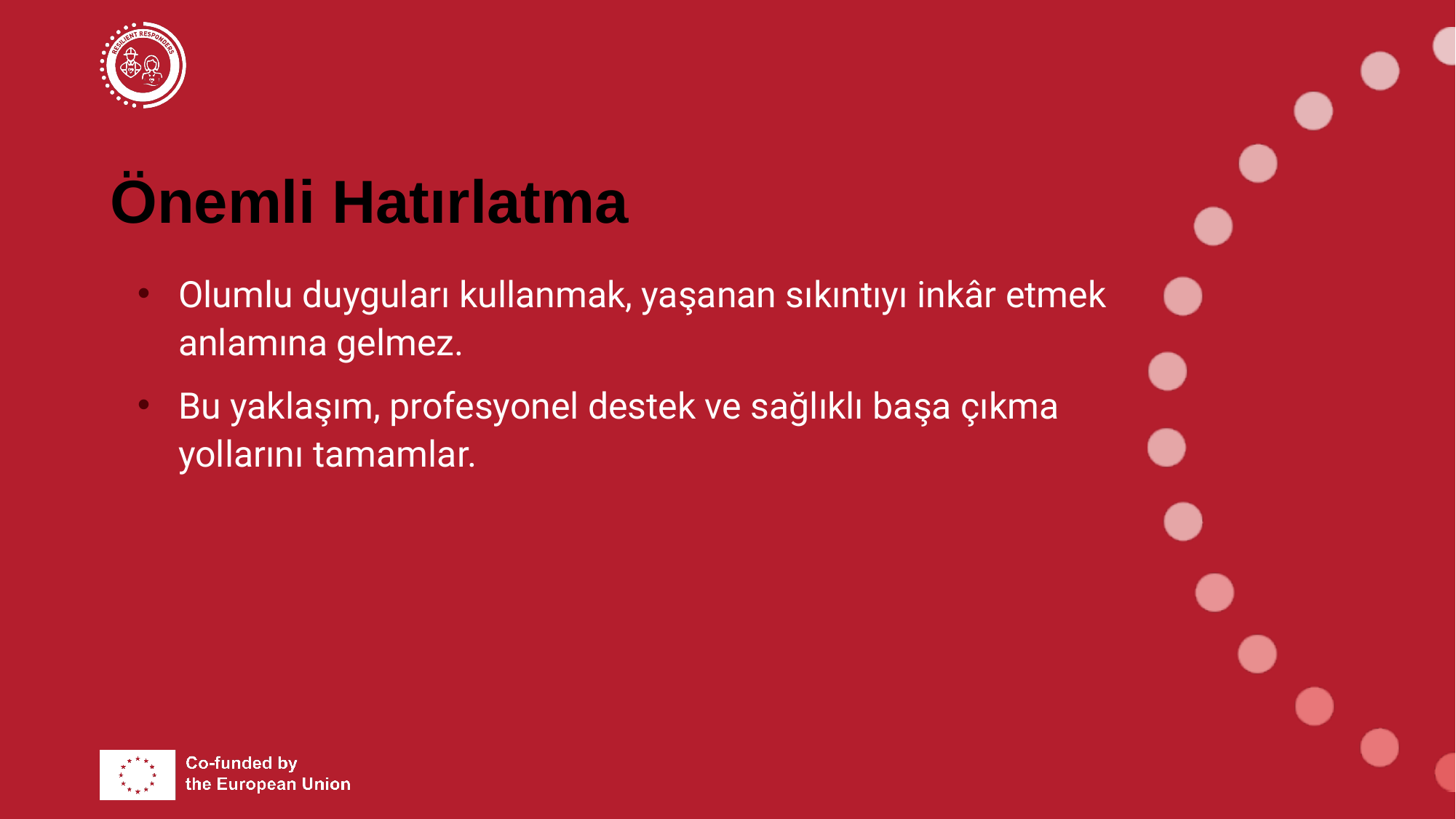

# Önemli Hatırlatma
Olumlu duyguları kullanmak, yaşanan sıkıntıyı inkâr etmek anlamına gelmez.
Bu yaklaşım, profesyonel destek ve sağlıklı başa çıkma yollarını tamamlar.